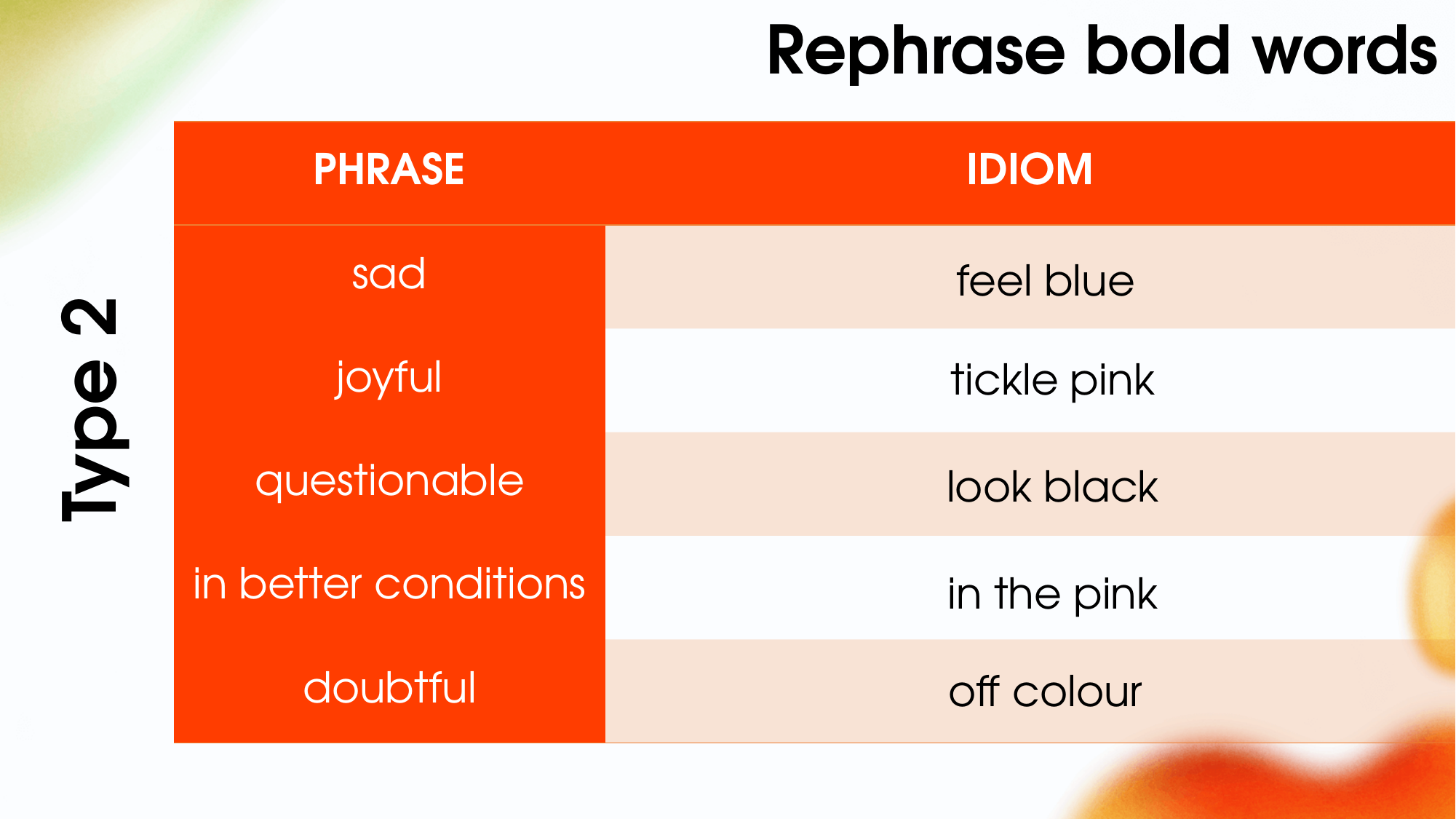

Rephrase bold words
| PHRASE | IDIOM |
| --- | --- |
| sad |  |
| joyful |  |
| questionable |  |
| in better conditions |  |
| doubtful |  |
feel blue
tickle pink
Type 2
look black
in the pink
off colour